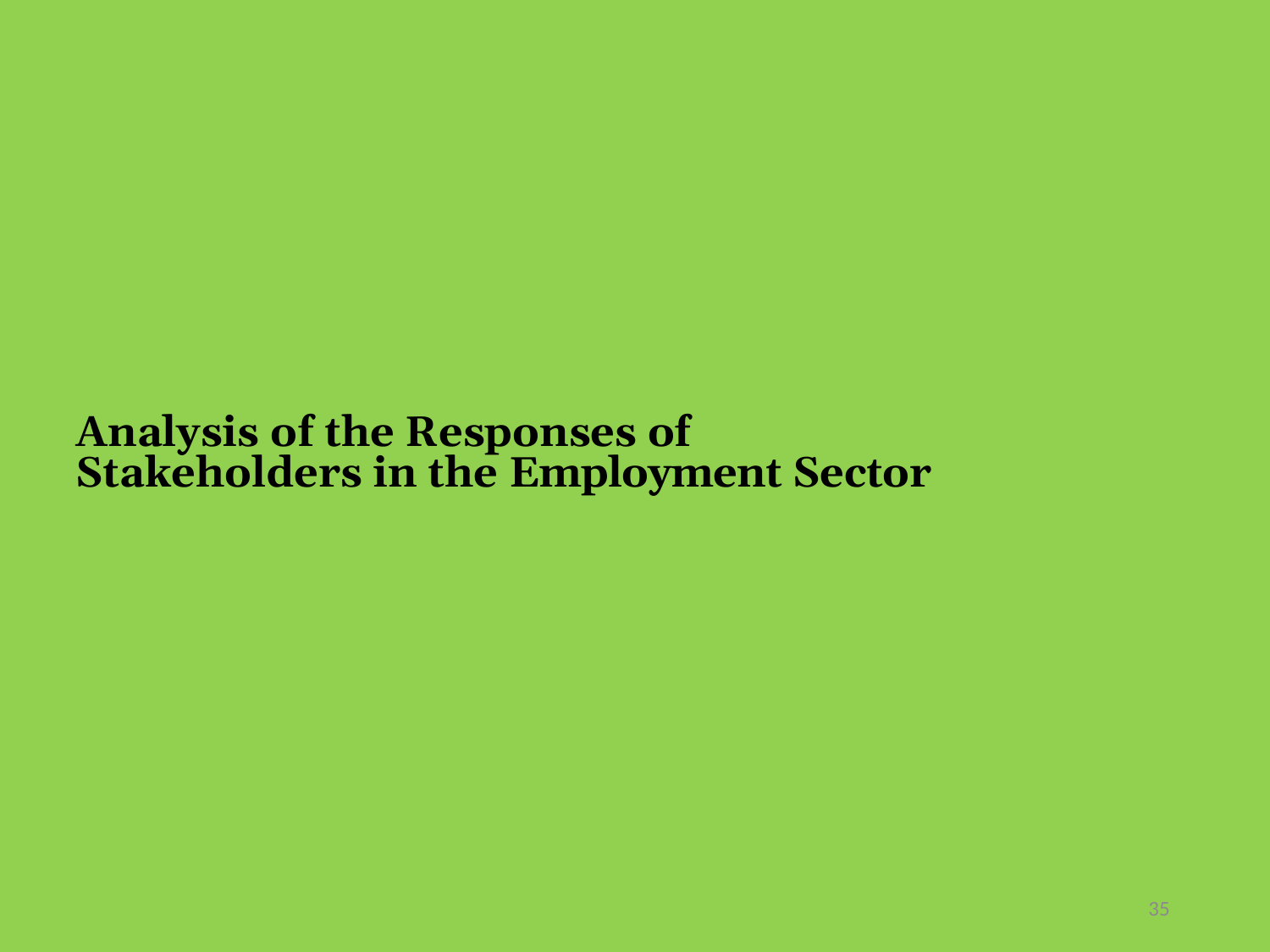

Analysis of the Responses of  Stakeholders in the Employment Sector

35